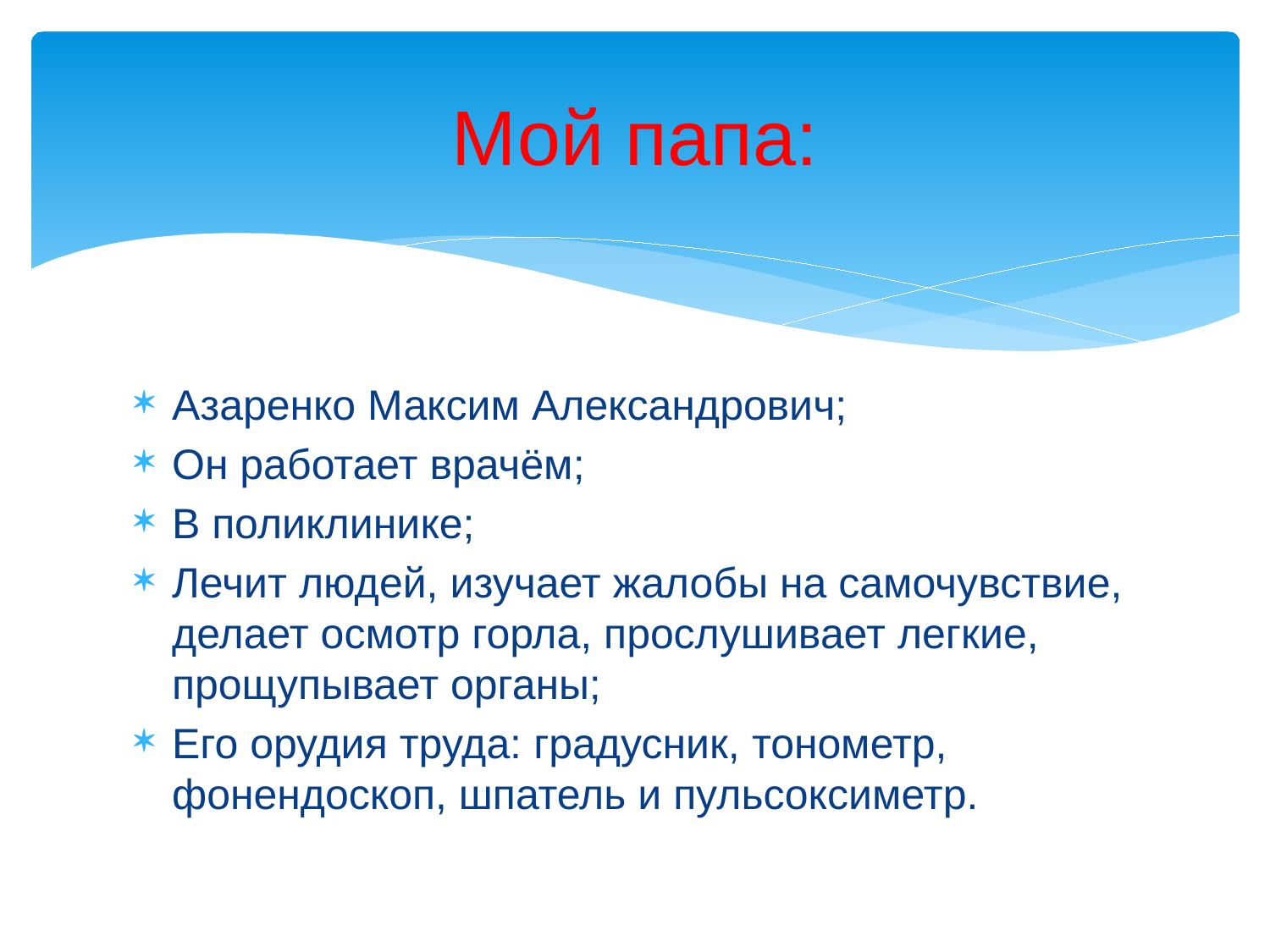

# Мой папа:
Азаренко Максим Александрович;
Он работает врачём;
В поликлинике;
Лечит людей, изучает жалобы на самочувствие, делает осмотр горла, прослушивает легкие, прощупывает органы;
Его орудия труда: градусник, тонометр, фонендоскоп, шпатель и пульсоксиметр.